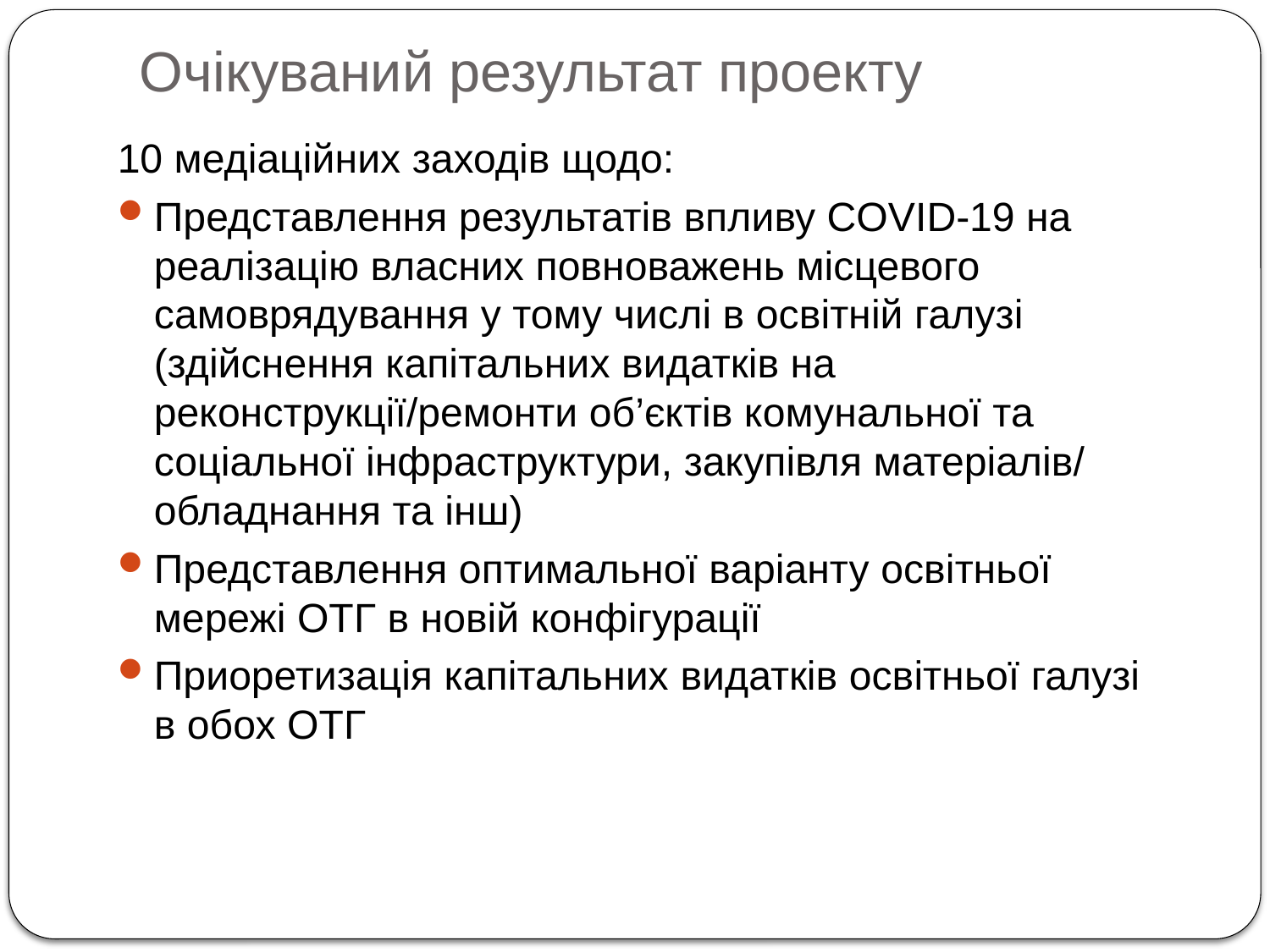

# Очікуваний результат проекту
10 медіаційних заходів щодо:
Представлення результатів впливу COVID-19 на реалізацію власних повноважень місцевого самоврядування у тому числі в освітній галузі (здійснення капітальних видатків на реконструкції/ремонти об’єктів комунальної та соціальної інфраструктури, закупівля матеріалів/ обладнання та інш)
Представлення оптимальної варіанту освітньої мережі ОТГ в новій конфігурації
Приоретизація капітальних видатків освітньої галузі в обох ОТГ